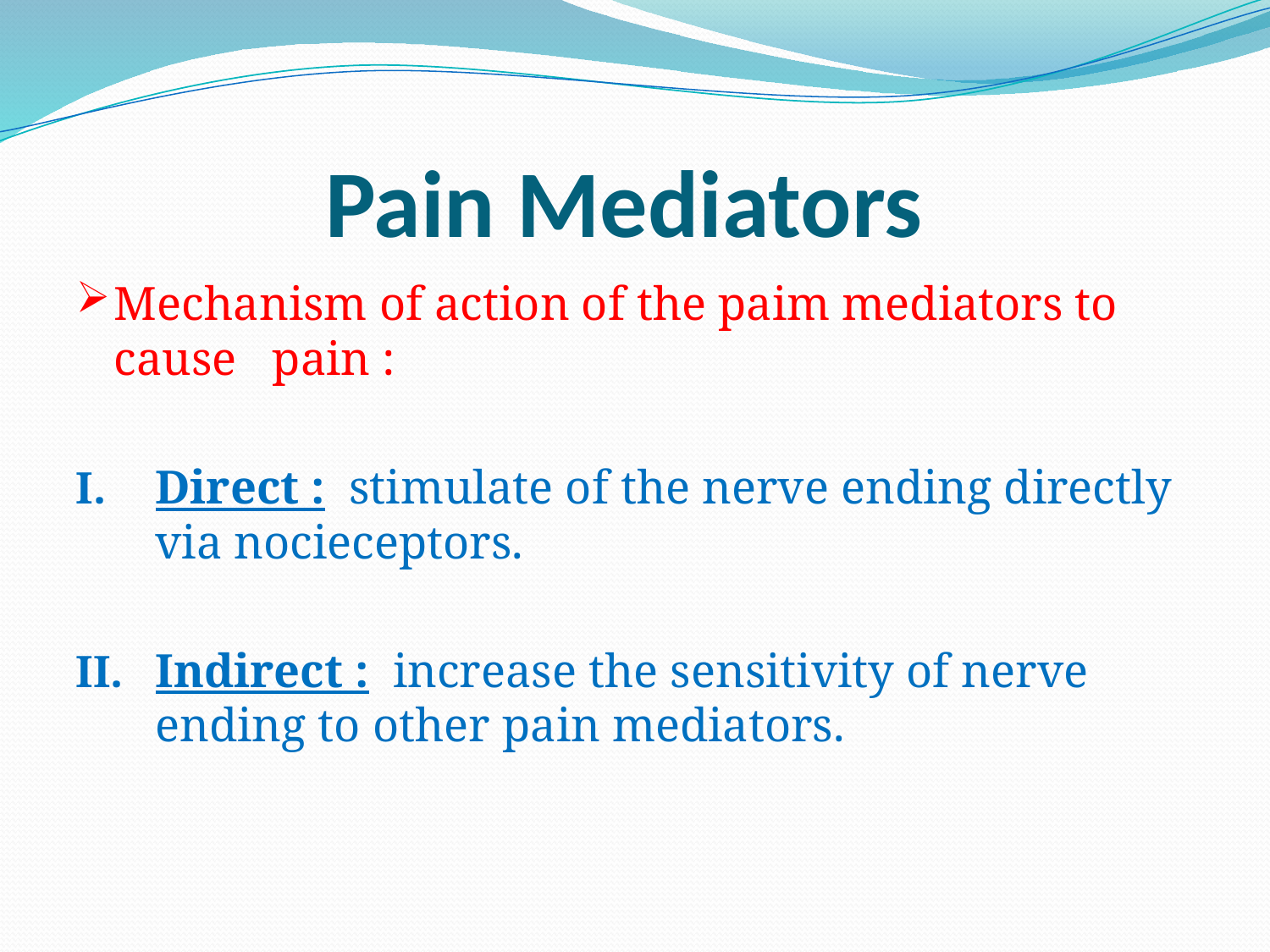

# Pain Mediators
Mechanism of action of the paim mediators to cause   pain :

Direct :  stimulate of the nerve ending directly via nocieceptors.

Indirect :  increase the sensitivity of nerve ending to other pain mediators.